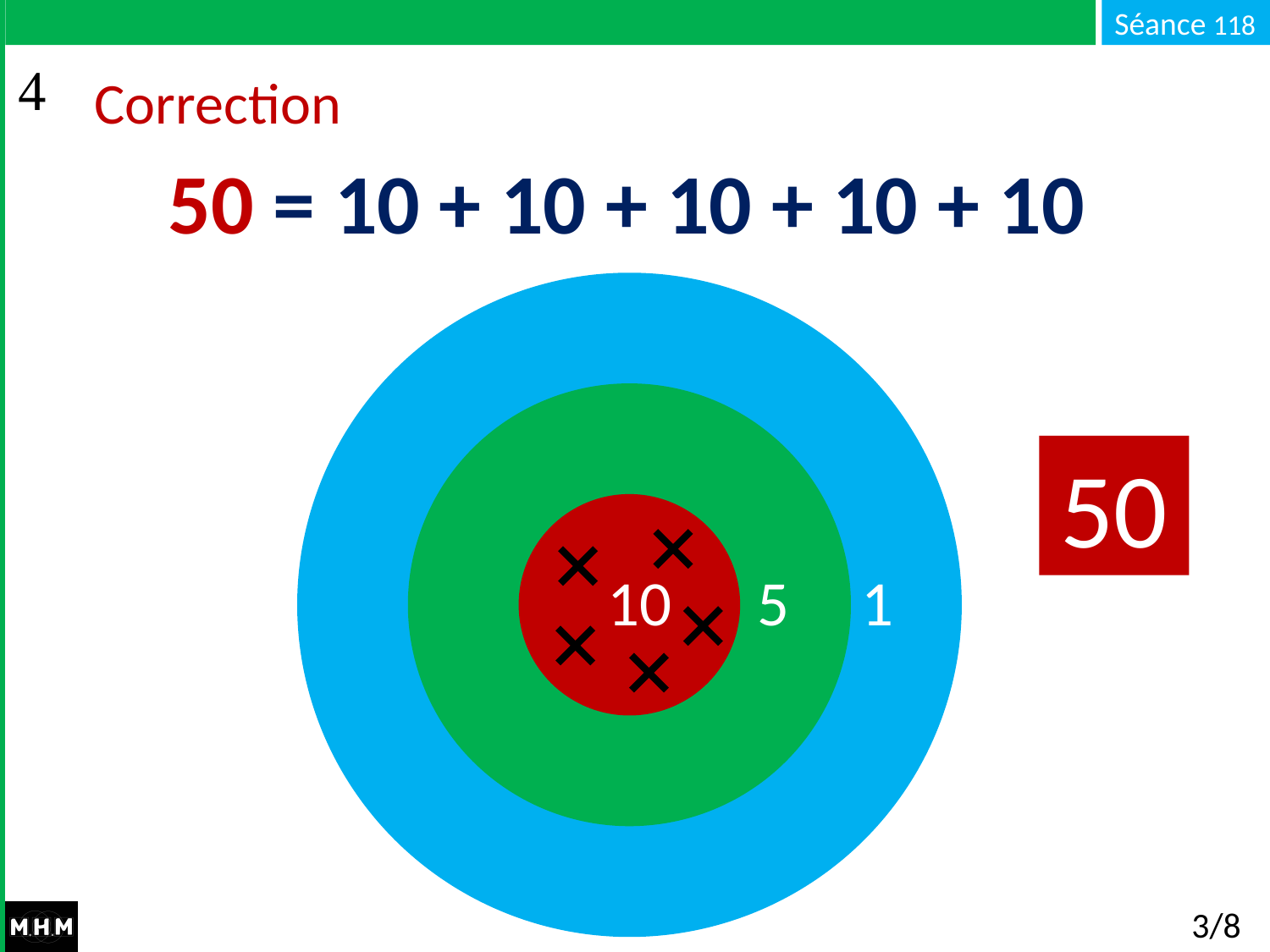

# Correction
50 = 10 + 10 + 10 + 10 + 10

50

10      5     1

3/8